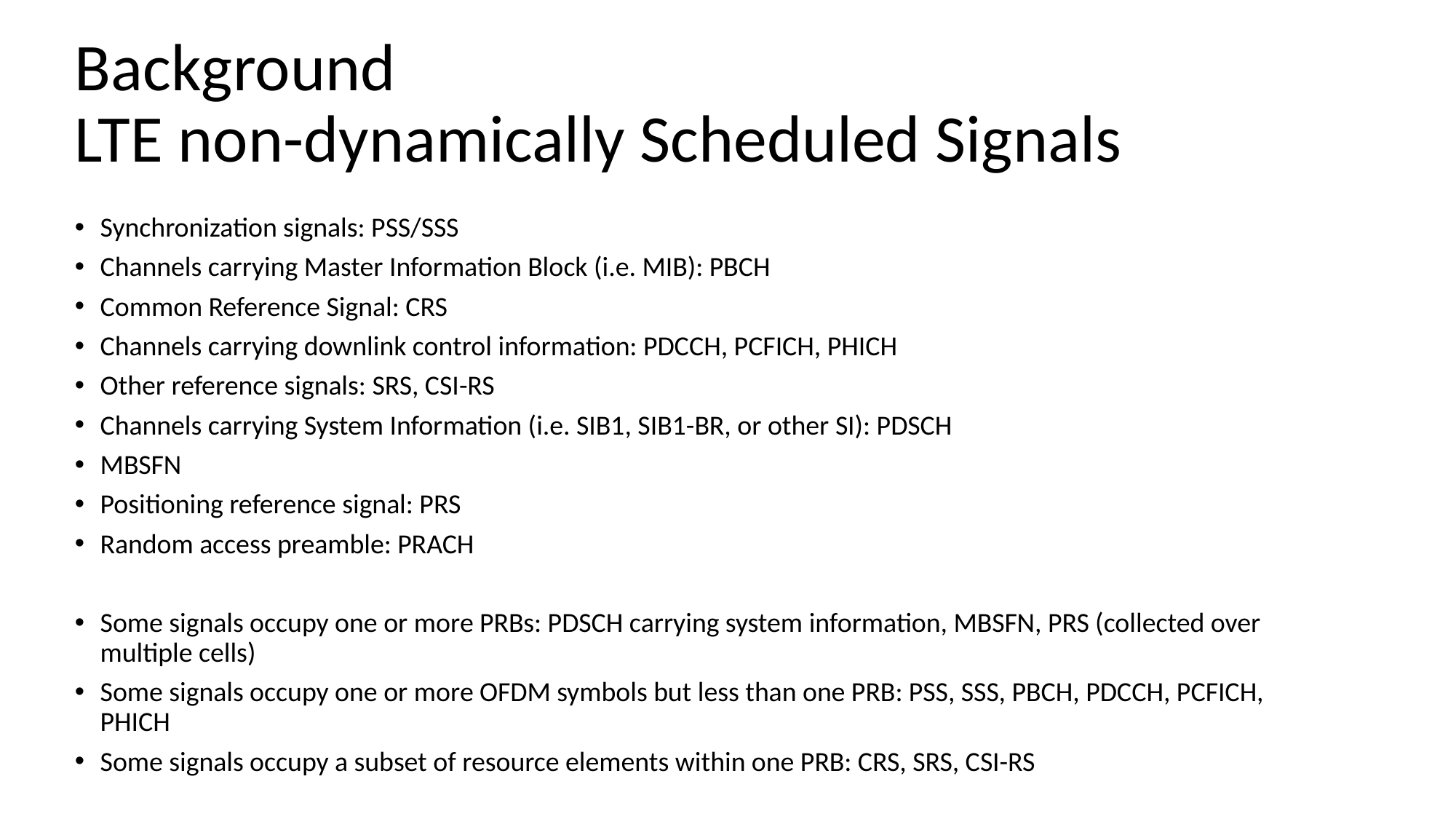

# Background LTE non-dynamically Scheduled Signals
Synchronization signals: PSS/SSS
Channels carrying Master Information Block (i.e. MIB): PBCH
Common Reference Signal: CRS
Channels carrying downlink control information: PDCCH, PCFICH, PHICH
Other reference signals: SRS, CSI-RS
Channels carrying System Information (i.e. SIB1, SIB1-BR, or other SI): PDSCH
MBSFN
Positioning reference signal: PRS
Random access preamble: PRACH

Some signals occupy one or more PRBs: PDSCH carrying system information, MBSFN, PRS (collected over multiple cells)
Some signals occupy one or more OFDM symbols but less than one PRB: PSS, SSS, PBCH, PDCCH, PCFICH, PHICH
Some signals occupy a subset of resource elements within one PRB: CRS, SRS, CSI-RS